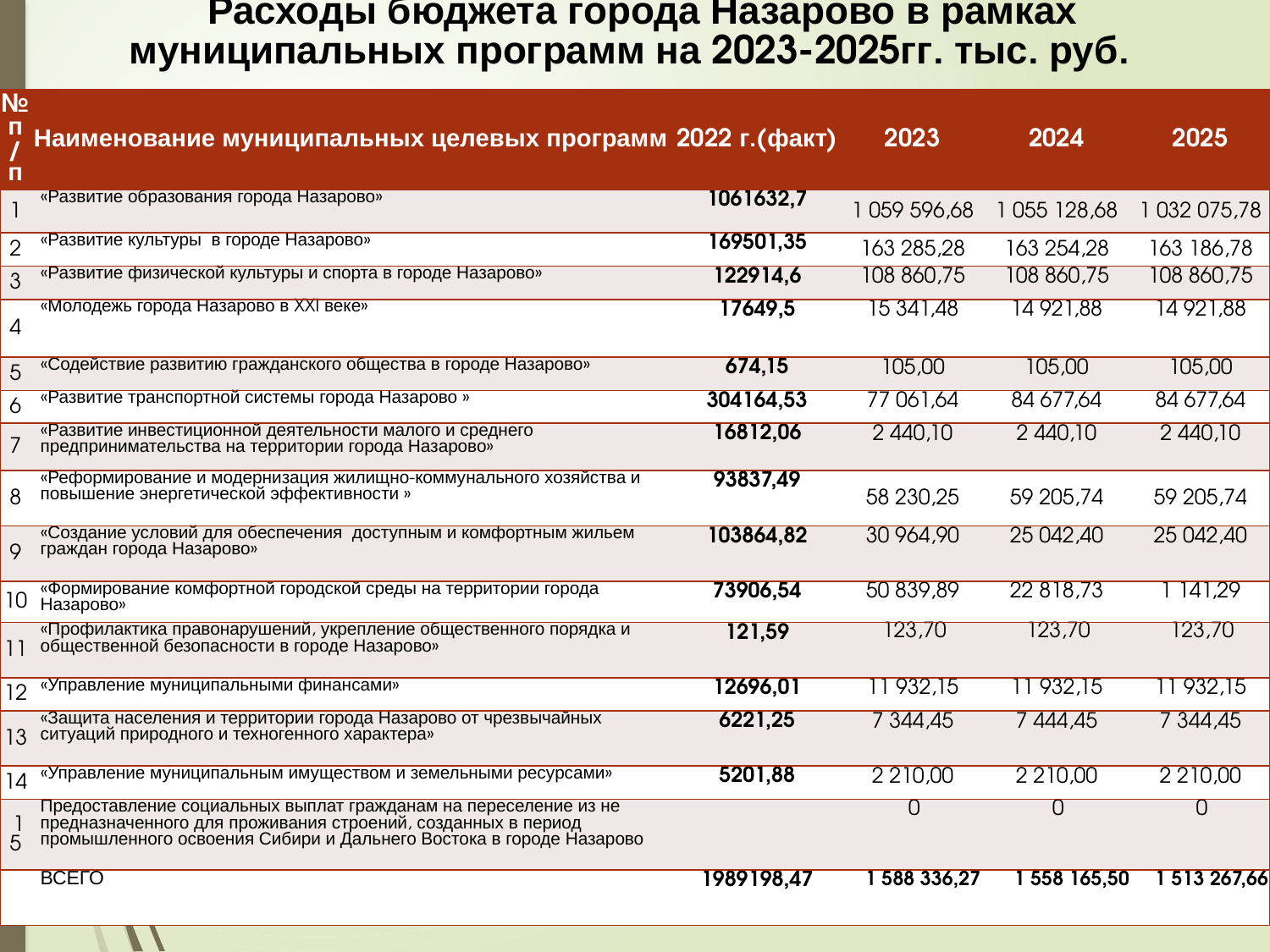

# Расходы бюджета города Назарово в рамках муниципальных программ на 2023-2025гг. тыс. руб.
| № п/п | Наименование муниципальных целевых программ | 2022 г.(факт) | 2023 | 2024 | 2025 |
| --- | --- | --- | --- | --- | --- |
| 1 | «Развитие образования города Назарово» | 1061632,7 | 1 059 596,68 | 1 055 128,68 | 1 032 075,78 |
| 2 | «Развитие культуры в городе Назарово» | 169501,35 | 163 285,28 | 163 254,28 | 163 186,78 |
| 3 | «Развитие физической культуры и спорта в городе Назарово» | 122914,6 | 108 860,75 | 108 860,75 | 108 860,75 |
| 4 | «Молодежь города Назарово в XXI веке» | 17649,5 | 15 341,48 | 14 921,88 | 14 921,88 |
| 5 | «Содействие развитию гражданского общества в городе Назарово» | 674,15 | 105,00 | 105,00 | 105,00 |
| 6 | «Развитие транспортной системы города Назарово » | 304164,53 | 77 061,64 | 84 677,64 | 84 677,64 |
| 7 | «Развитие инвестиционной деятельности малого и среднего предпринимательства на территории города Назарово» | 16812,06 | 2 440,10 | 2 440,10 | 2 440,10 |
| 8 | «Реформирование и модернизация жилищно-коммунального хозяйства и повышение энергетической эффективности » | 93837,49 | 58 230,25 | 59 205,74 | 59 205,74 |
| 9 | «Создание условий для обеспечения доступным и комфортным жильем граждан города Назарово» | 103864,82 | 30 964,90 | 25 042,40 | 25 042,40 |
| 10 | «Формирование комфортной городской среды на территории города Назарово» | 73906,54 | 50 839,89 | 22 818,73 | 1 141,29 |
| 11 | «Профилактика правонарушений, укрепление общественного порядка и общественной безопасности в городе Назарово» | 121,59 | 123,70 | 123,70 | 123,70 |
| 12 | «Управление муниципальными финансами» | 12696,01 | 11 932,15 | 11 932,15 | 11 932,15 |
| 13 | «Защита населения и территории города Назарово от чрезвычайных ситуаций природного и техногенного характера» | 6221,25 | 7 344,45 | 7 444,45 | 7 344,45 |
| 14 | «Управление муниципальным имуществом и земельными ресурсами» | 5201,88 | 2 210,00 | 2 210,00 | 2 210,00 |
| 15 | Предоставление социальных выплат гражданам на переселение из не предназначенного для проживания строений, созданных в период промышленного освоения Сибири и Дальнего Востока в городе Назарово |  | 0 | 0 | 0 |
|  | ВСЕГО | 1989198,47 | 1 588 336,27 | 1 558 165,50 | 1 513 267,66 |